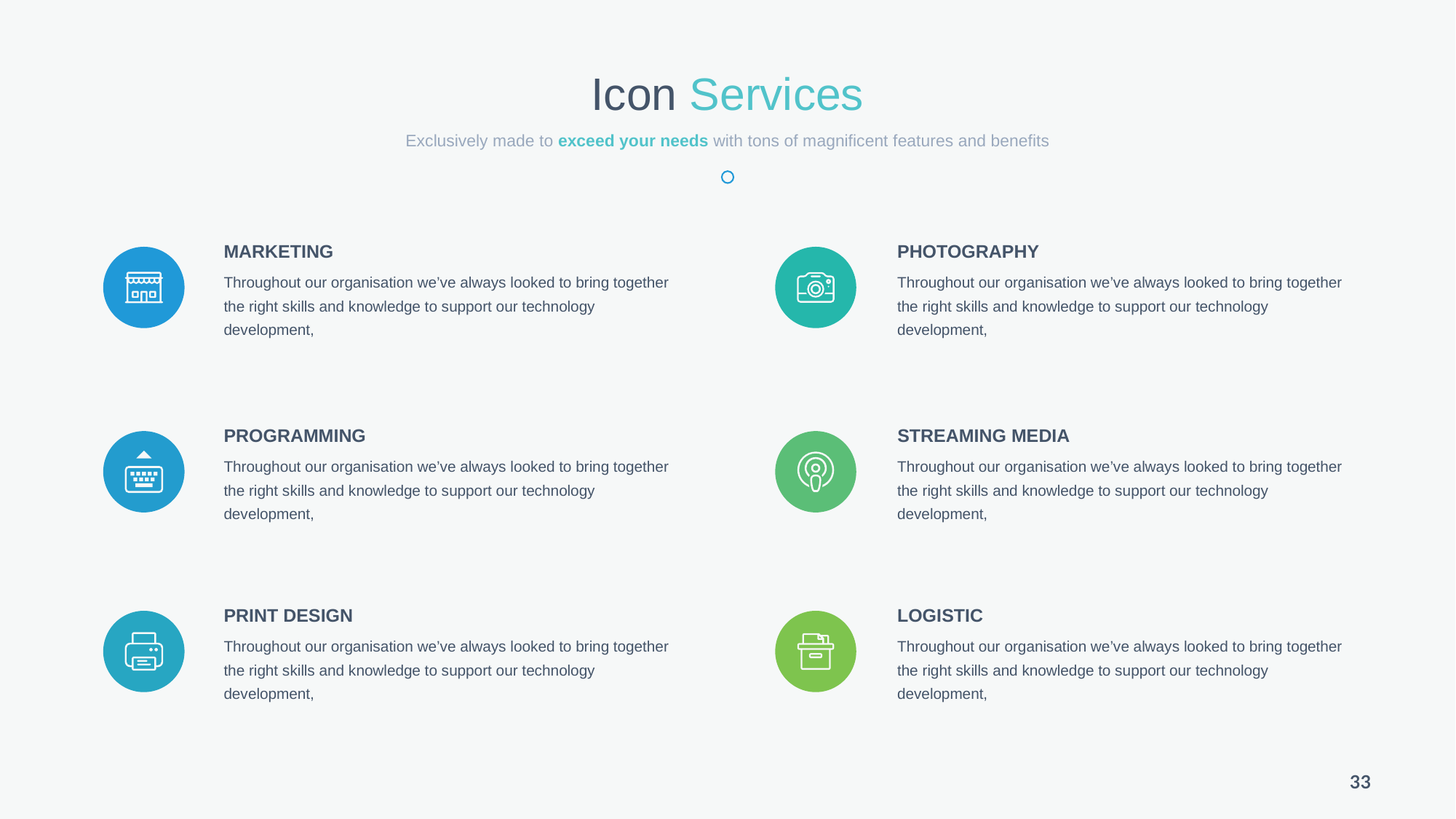

Icon Services
Exclusively made to exceed your needs with tons of magnificent features and benefits

MARKETING
PHOTOGRAPHY

Throughout our organisation we’ve always looked to bring together the right skills and knowledge to support our technology development,
Throughout our organisation we’ve always looked to bring together the right skills and knowledge to support our technology development,

PROGRAMMING
STREAMING MEDIA

Throughout our organisation we’ve always looked to bring together the right skills and knowledge to support our technology development,
Throughout our organisation we’ve always looked to bring together the right skills and knowledge to support our technology development,

PRINT DESIGN
LOGISTIC

Throughout our organisation we’ve always looked to bring together the right skills and knowledge to support our technology development,
Throughout our organisation we’ve always looked to bring together the right skills and knowledge to support our technology development,

33